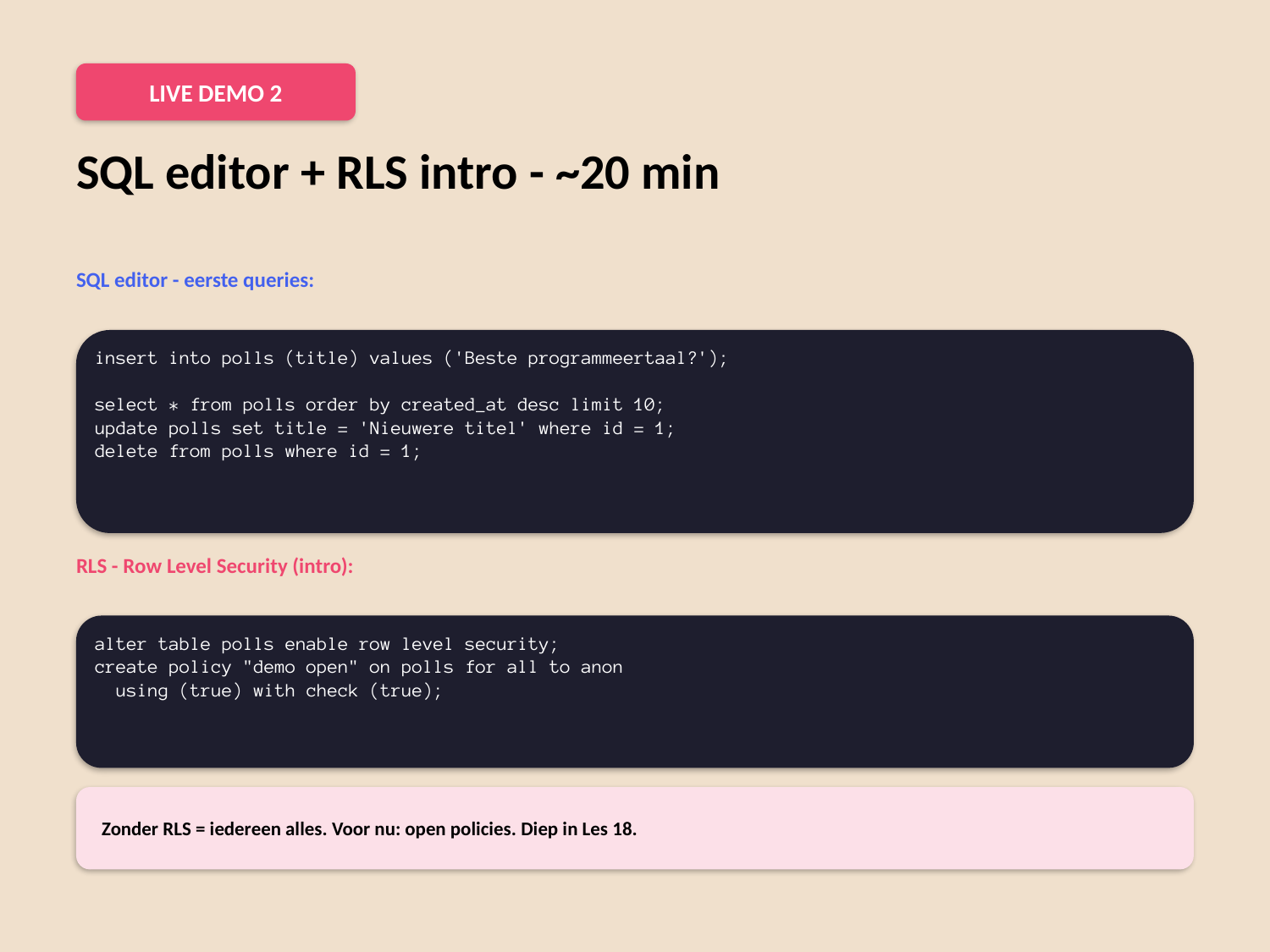

LIVE DEMO 2
SQL editor + RLS intro - ~20 min
SQL editor - eerste queries:

insert into polls (title) values ('Beste programmeertaal?');

select * from polls order by created_at desc limit 10;
update polls set title = 'Nieuwere titel' where id = 1;
delete from polls where id = 1;
RLS - Row Level Security (intro):

alter table polls enable row level security;
create policy "demo open" on polls for all to anon
  using (true) with check (true);

Zonder RLS = iedereen alles. Voor nu: open policies. Diep in Les 18.